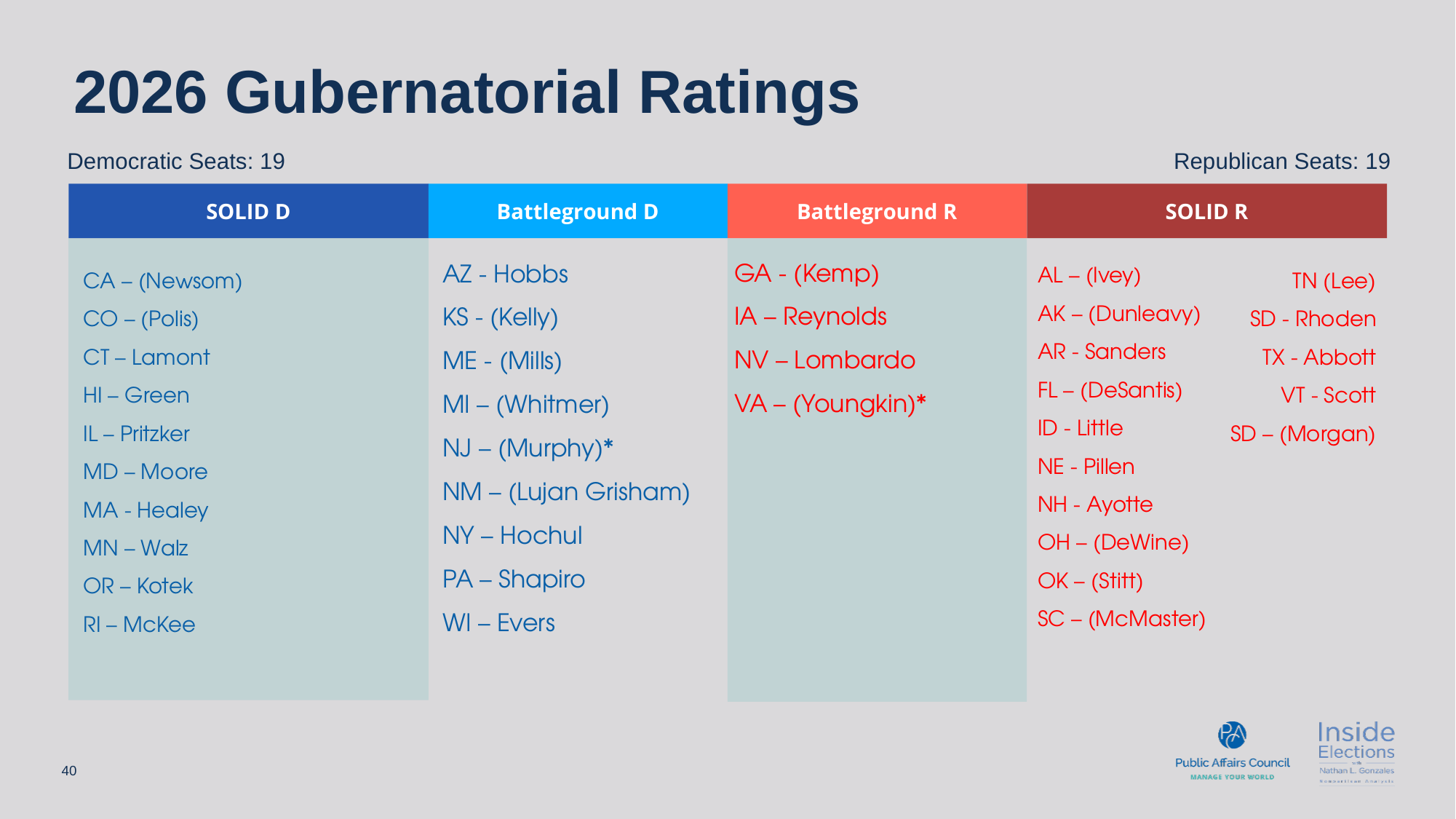

# 2026 Gubernatorial Ratings
Republican Seats: 19
Democratic Seats: 19

SOLID D

Battleground D

Battleground R

SOLID R

GA - (Kemp)
IA – Reynolds
NV – Lombardo
VA – (Youngkin)*

AZ - Hobbs
KS - (Kelly)
ME - (Mills)
MI – (Whitmer)
NJ – (Murphy)*
NM – (Lujan Grisham)
NY – Hochul
PA – Shapiro
WI – Evers

AL – (Ivey)
AK – (Dunleavy)
AR - Sanders
FL – (DeSantis)
ID - Little
NE - Pillen
NH - Ayotte
OH – (DeWine)
OK – (Stitt)
SC – (McMaster)
TN (Lee)
SD - Rhoden
TX - Abbott
VT - Scott
SD – (Morgan)

CA – (Newsom)
CO – (Polis)
CT – Lamont
HI – Green
IL – Pritzker
MD – Moore
MA - Healey
MN – Walz
OR – Kotek
RI – McKee